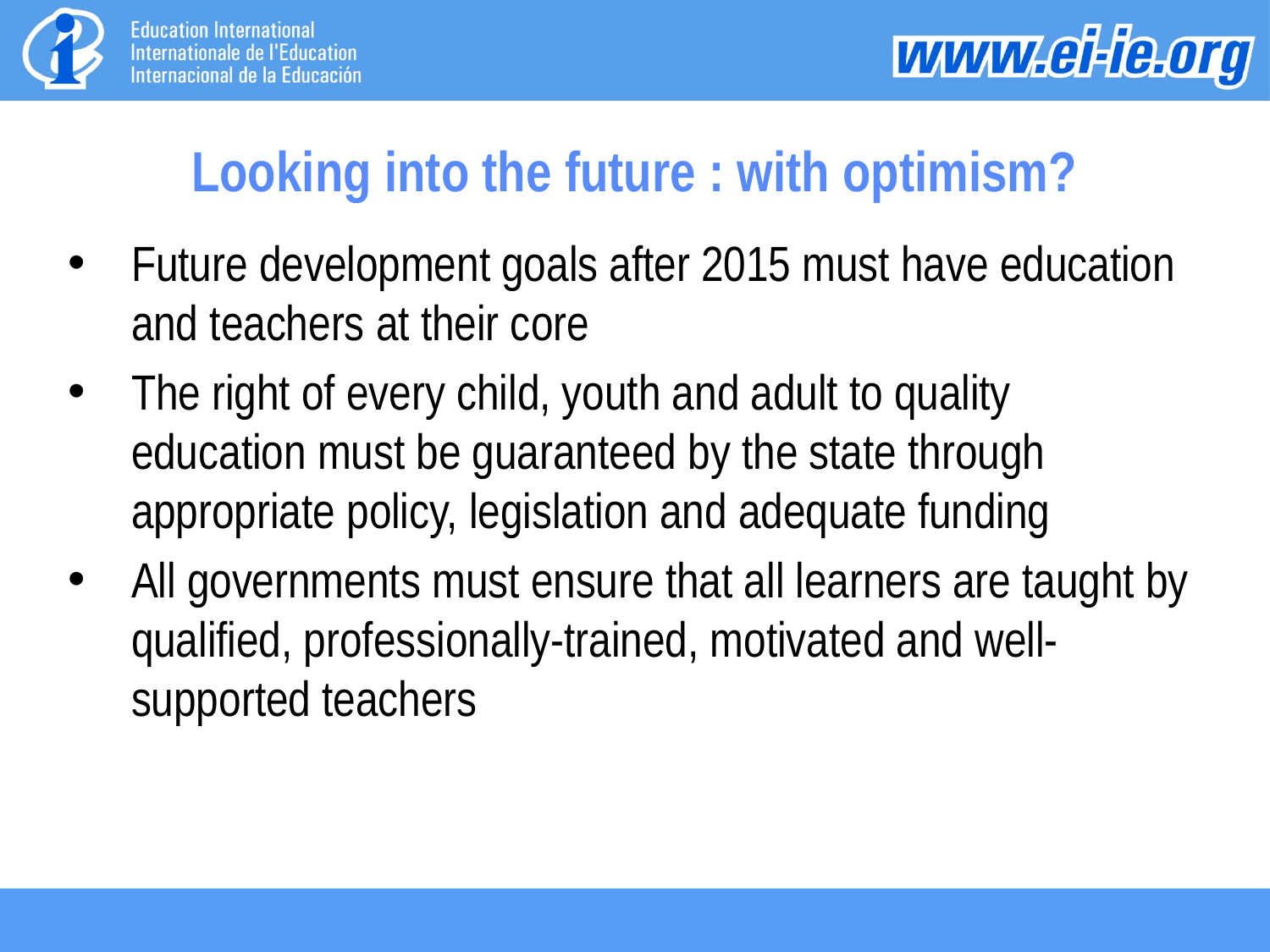

# Looking into the future : with optimism?
Future development goals after 2015 must have education and teachers at their core
The right of every child, youth and adult to quality education must be guaranteed by the state through appropriate policy, legislation and adequate funding
All governments must ensure that all learners are taught by qualified, professionally-trained, motivated and well-supported teachers